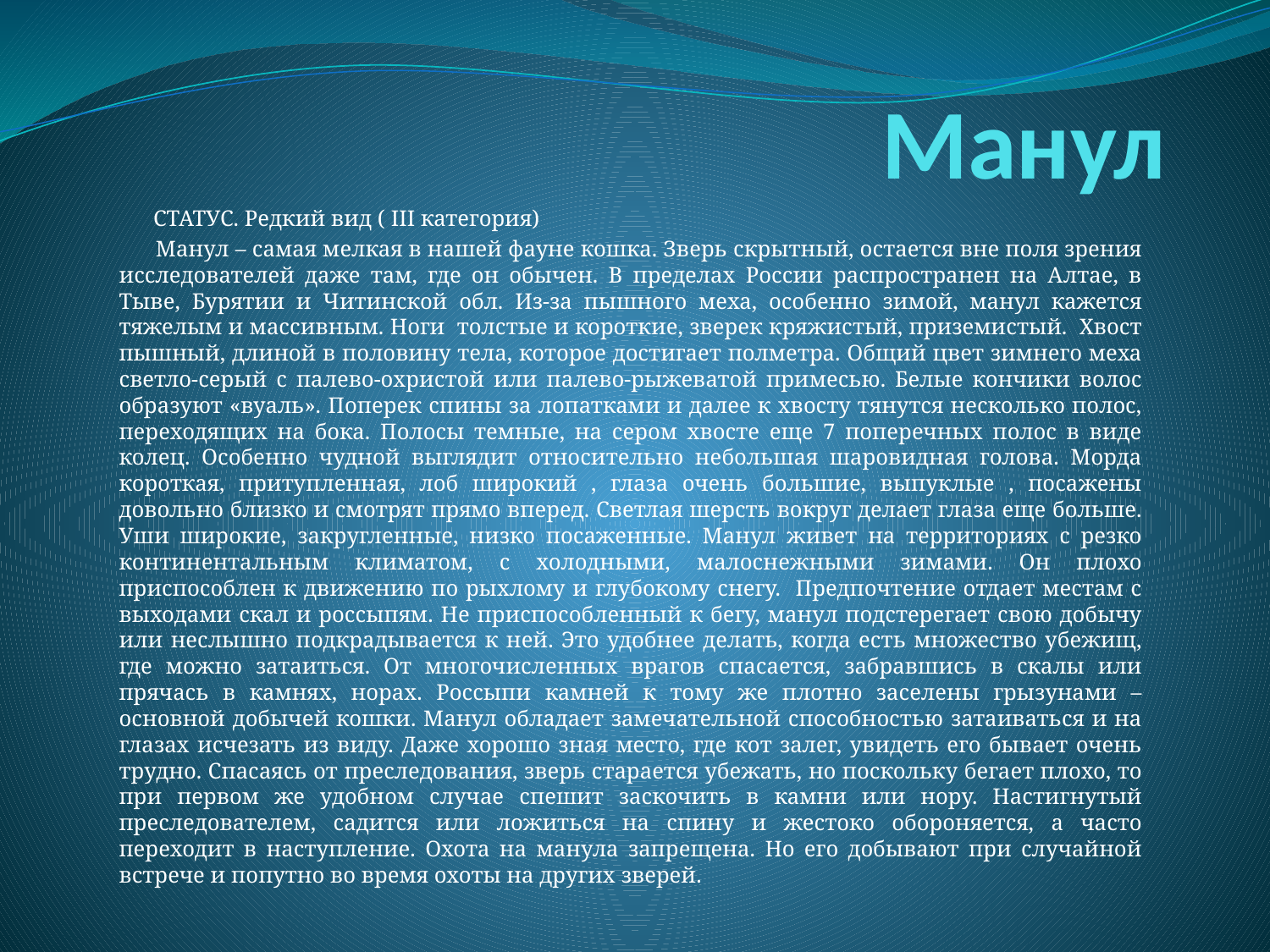

# Манул
      СТАТУС. Редкий вид ( III категория)
      Манул – самая мелкая в нашей фауне кошка. Зверь скрытный, остается вне поля зрения исследователей даже там, где он обычен. В пределах России распространен на Алтае, в Тыве, Бурятии и Читинской обл. Из-за пышного меха, особенно зимой, манул кажется тяжелым и массивным. Ноги  толстые и короткие, зверек кряжистый, приземистый.  Хвост пышный, длиной в половину тела, которое достигает полметра. Общий цвет зимнего меха светло-серый с палево-охристой или палево-рыжеватой примесью. Белые кончики волос образуют «вуаль». Поперек спины за лопатками и далее к хвосту тянутся несколько полос, переходящих на бока. Полосы темные, на сером хвосте еще 7 поперечных полос в виде колец. Особенно чудной выглядит относительно небольшая шаровидная голова. Морда короткая, притупленная, лоб широкий , глаза очень большие, выпуклые , посажены довольно близко и смотрят прямо вперед. Светлая шерсть вокруг делает глаза еще больше. Уши широкие, закругленные, низко посаженные. Манул живет на территориях с резко континентальным климатом, с холодными, малоснежными зимами. Он плохо приспособлен к движению по рыхлому и глубокому снегу.  Предпочтение отдает местам с выходами скал и россыпям. Не приспособленный к бегу, манул подстерегает свою добычу или неслышно подкрадывается к ней. Это удобнее делать, когда есть множество убежищ, где можно затаиться. От многочисленных врагов спасается, забравшись в скалы или прячась в камнях, норах. Россыпи камней к тому же плотно заселены грызунами – основной добычей кошки. Манул обладает замечательной способностью затаиваться и на глазах исчезать из виду. Даже хорошо зная место, где кот залег, увидеть его бывает очень трудно. Спасаясь от преследования, зверь старается убежать, но поскольку бегает плохо, то при первом же удобном случае спешит заскочить в камни или нору. Настигнутый преследователем, садится или ложиться на спину и жестоко обороняется, а часто переходит в наступление. Охота на манула запрещена. Но его добывают при случайной встрече и попутно во время охоты на других зверей.